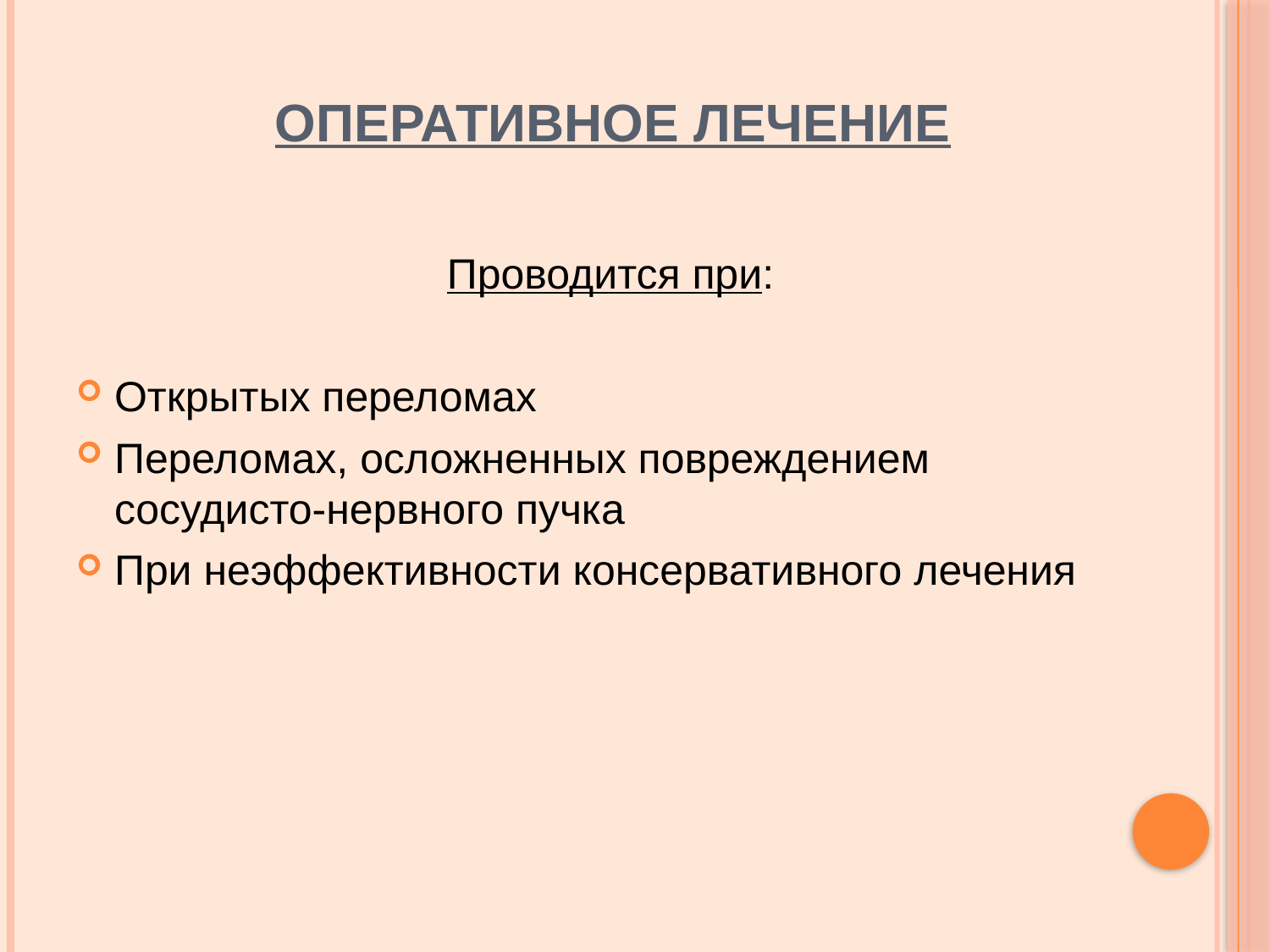

# Оперативное лечение
Проводится при:

Открытых переломах
Переломах, осложненных повреждением сосудисто-нервного пучка
При неэффективности консервативного лечения